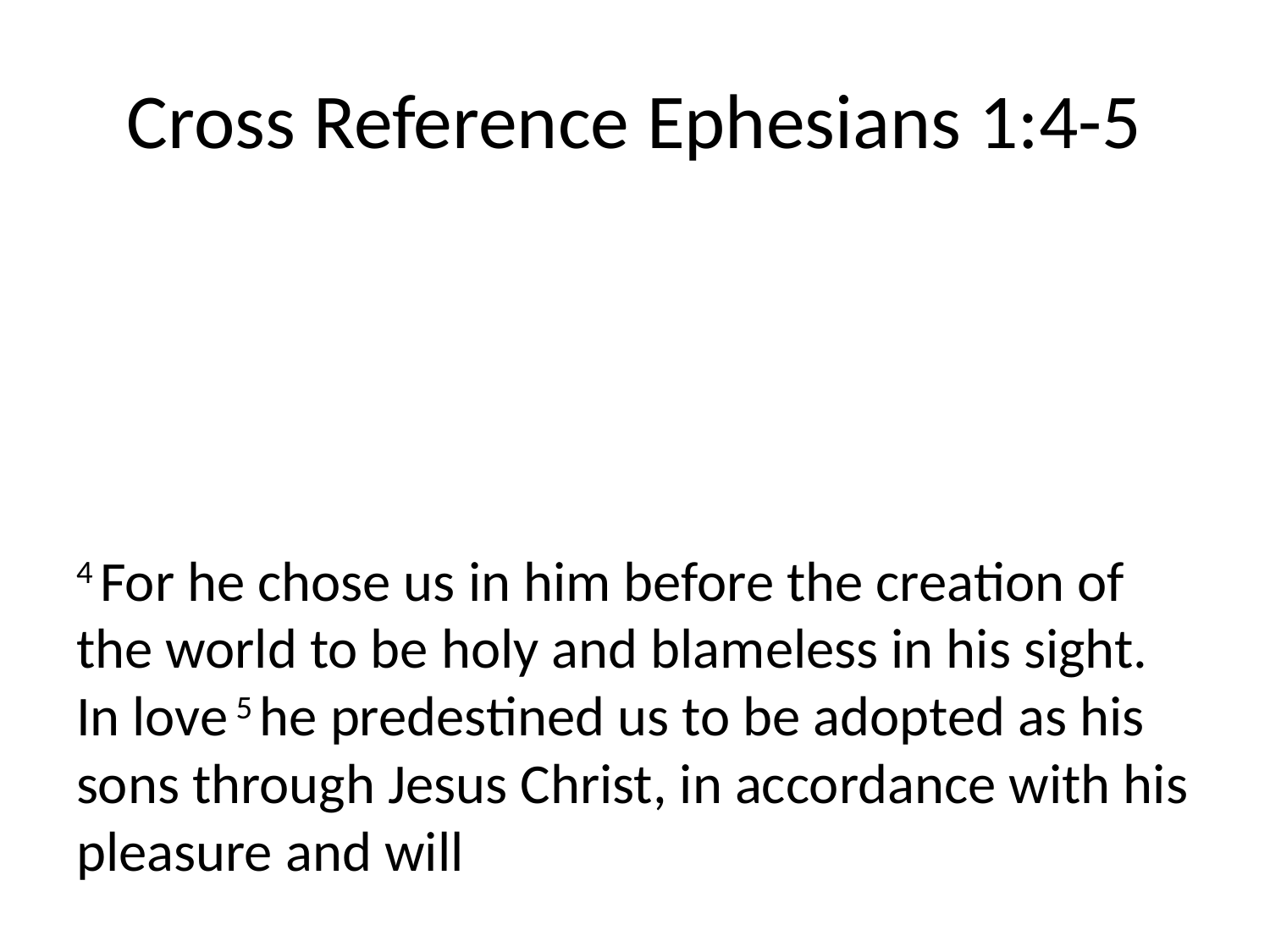

# Cross Reference Ephesians 1:4-5

4 For he chose us in him before the creation of the world to be holy and blameless in his sight. In love 5 he predestined us to be adopted as his sons through Jesus Christ, in accordance with his pleasure and will